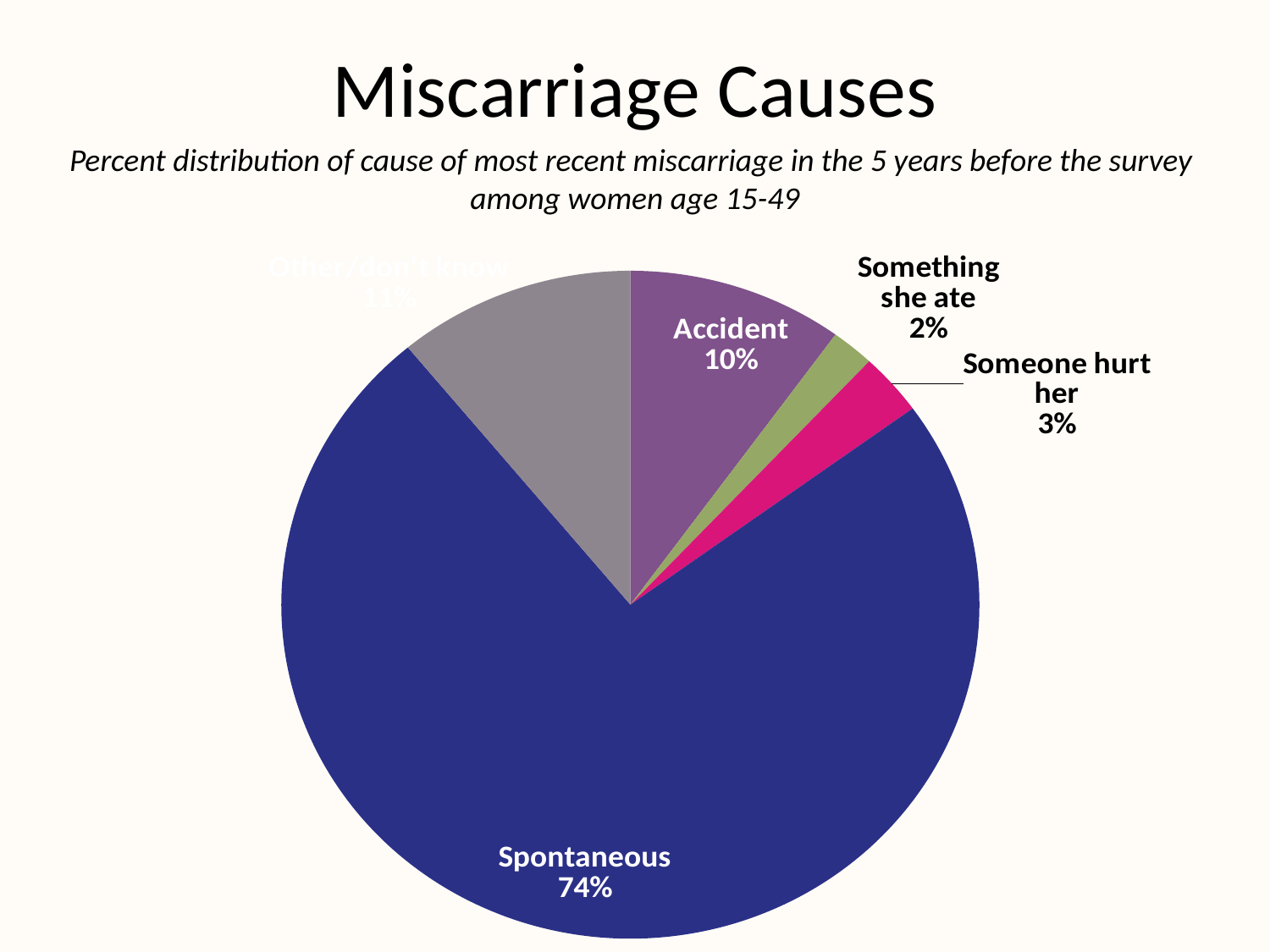

# Miscarriage Causes
Percent distribution of cause of most recent miscarriage in the 5 years before the survey
among women age 15-49

### Chart

| Category | Series 1 |
|---|---|
| Accident | 10.0 |
| Something she ate | 2.0 |
| Someone hurt her | 3.0 |
| Spontaneous | 74.0 |
| Other/don't know | 11.0 |